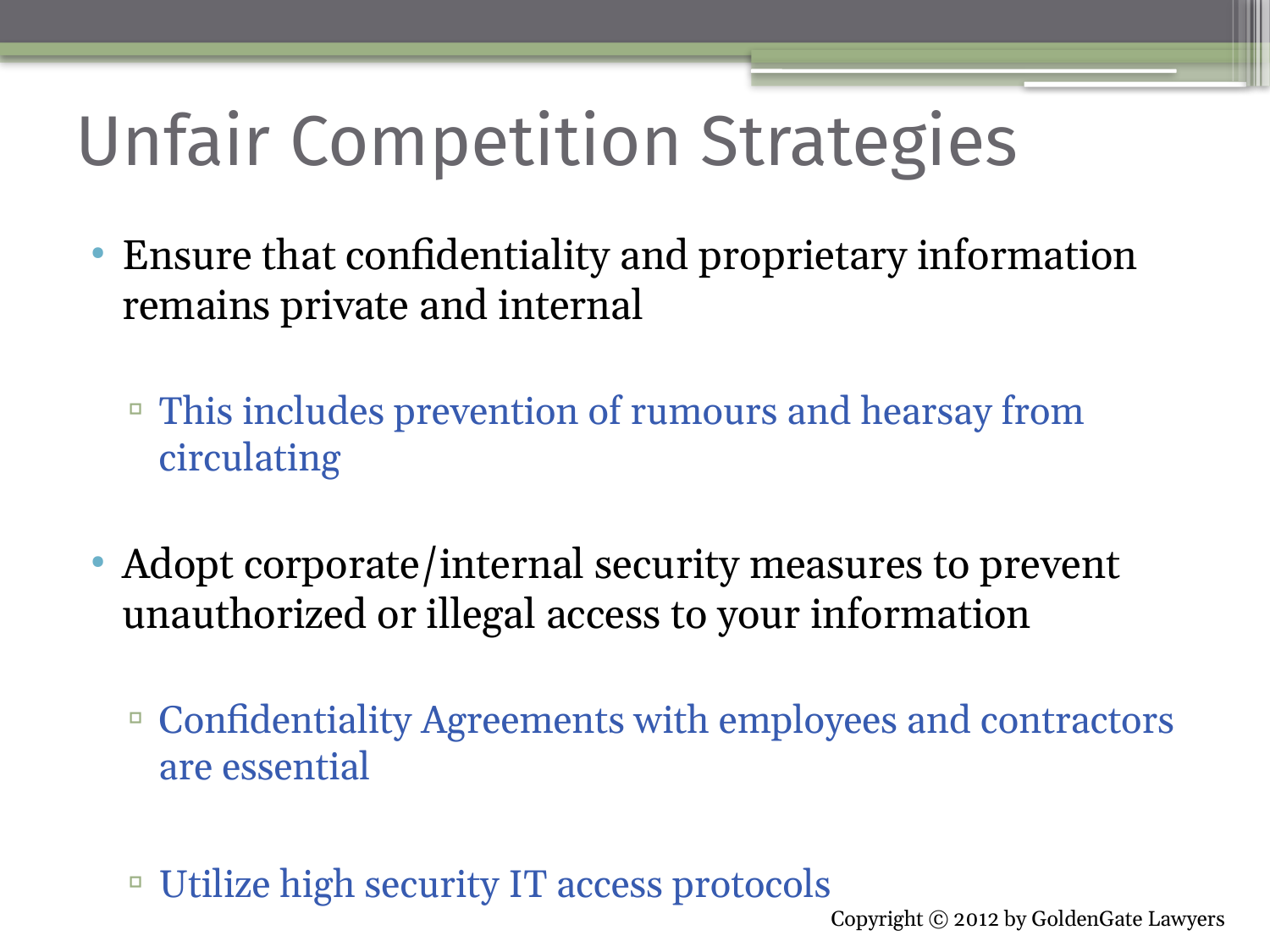

# Unfair Competition Strategies
Ensure that confidentiality and proprietary information remains private and internal

This includes prevention of rumours and hearsay from circulating

Adopt corporate/internal security measures to prevent unauthorized or illegal access to your information

Confidentiality Agreements with employees and contractors are essential

Utilize high security IT access protocols

Copyright © 2012 by GoldenGate Lawyers